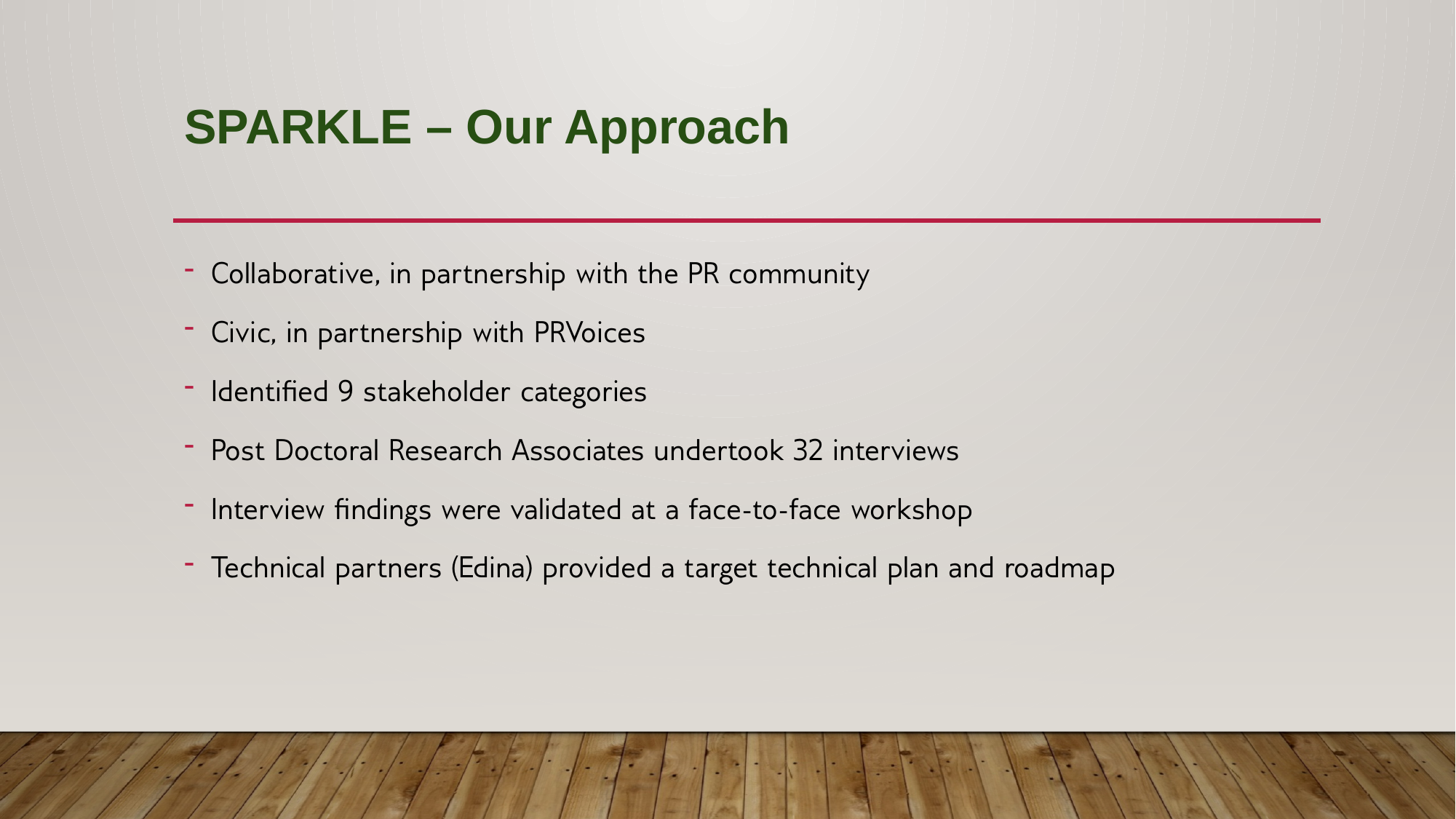

# SPARKLE – Our Approach
Collaborative, in partnership with the PR community
Civic, in partnership with PRVoices
Identified 9 stakeholder categories
Post Doctoral Research Associates undertook 32 interviews
Interview findings were validated at a face-to-face workshop
Technical partners (Edina) provided a target technical plan and roadmap